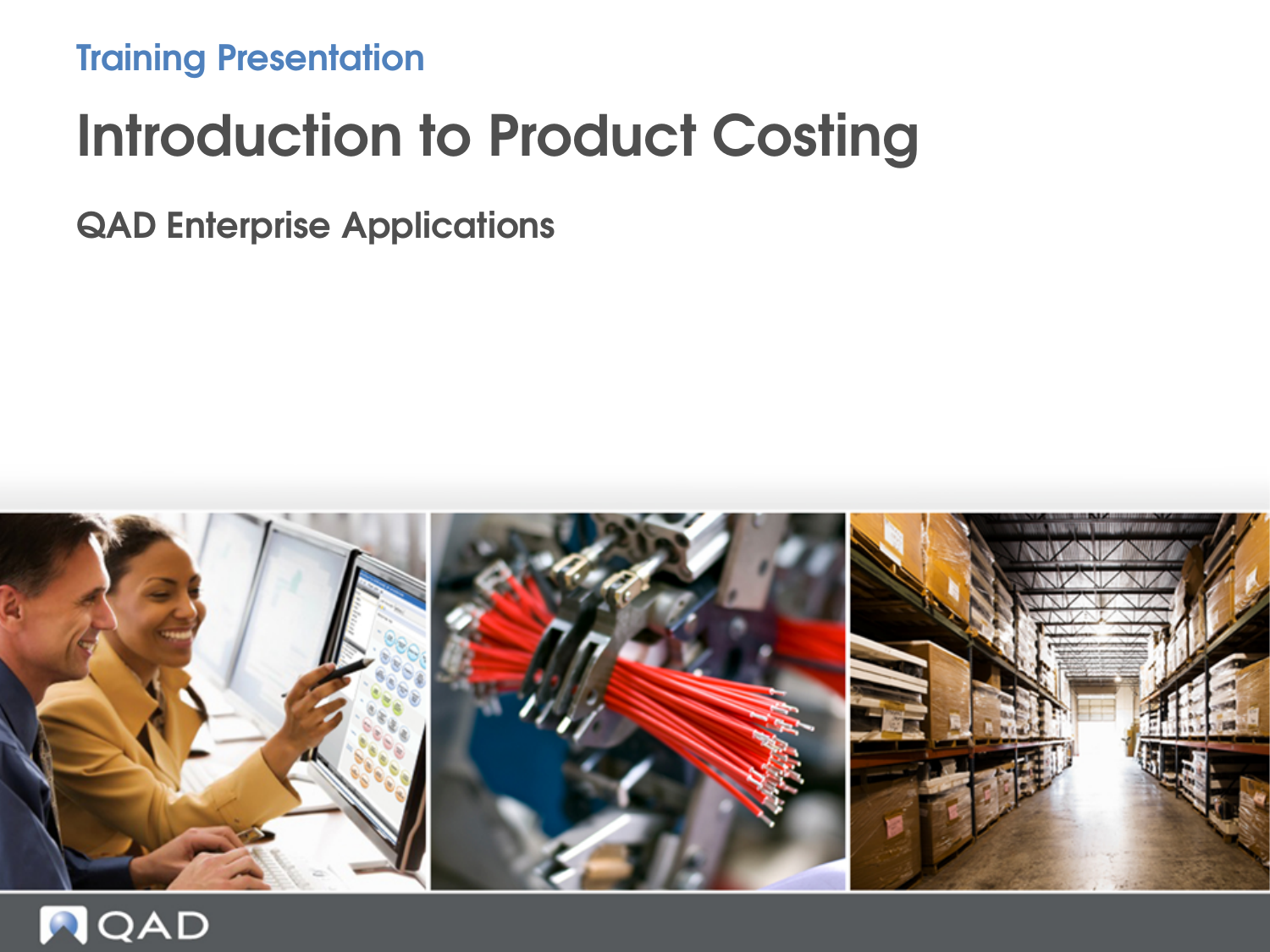

Training Presentation
# Introduction to Product Costing
QAD Enterprise Applications